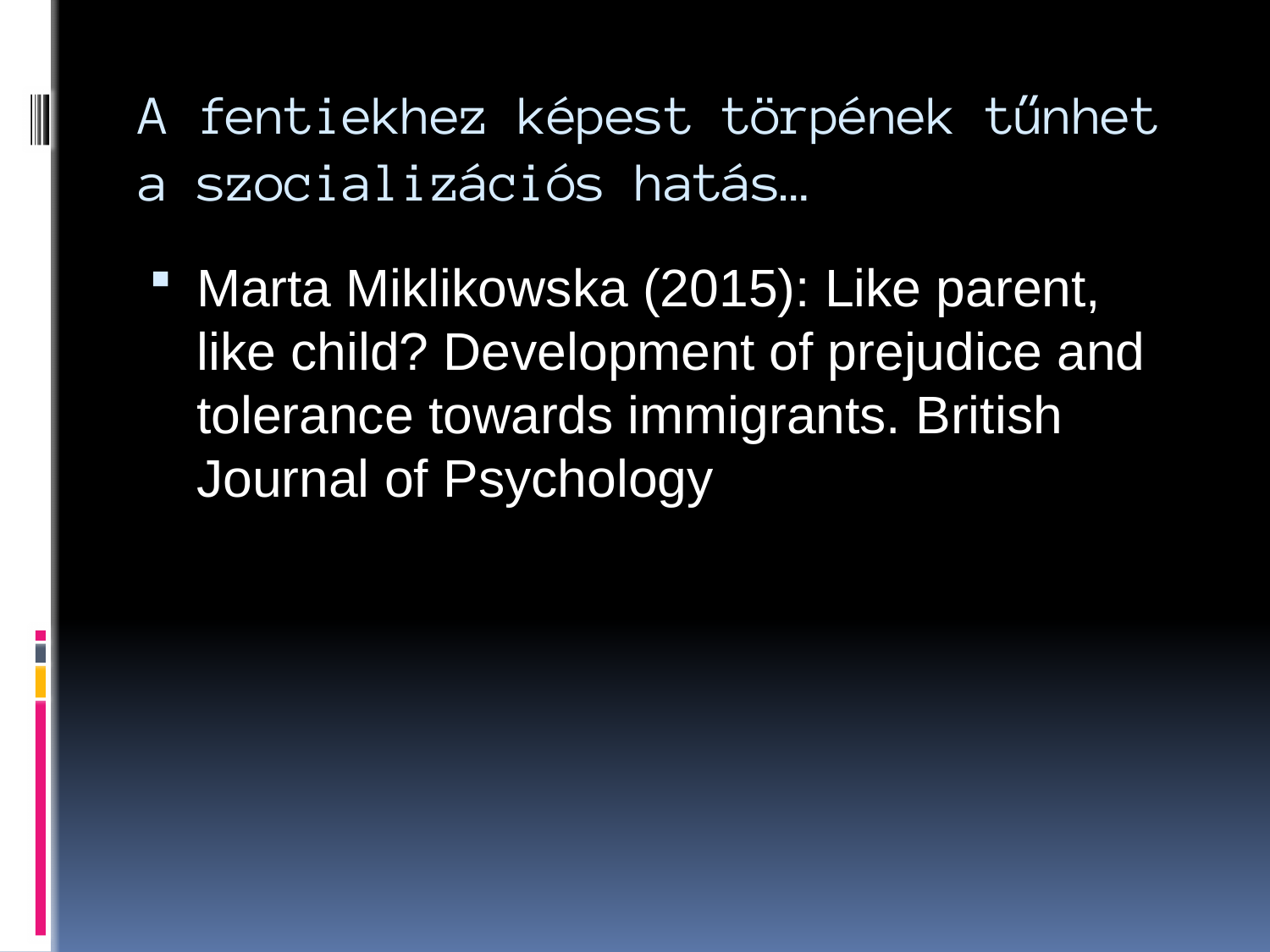

# A fentiekhez képest törpének tűnhet a szocializációs hatás…
Marta Miklikowska (2015): Like parent, like child? Development of prejudice and tolerance towards immigrants. British Journal of Psychology